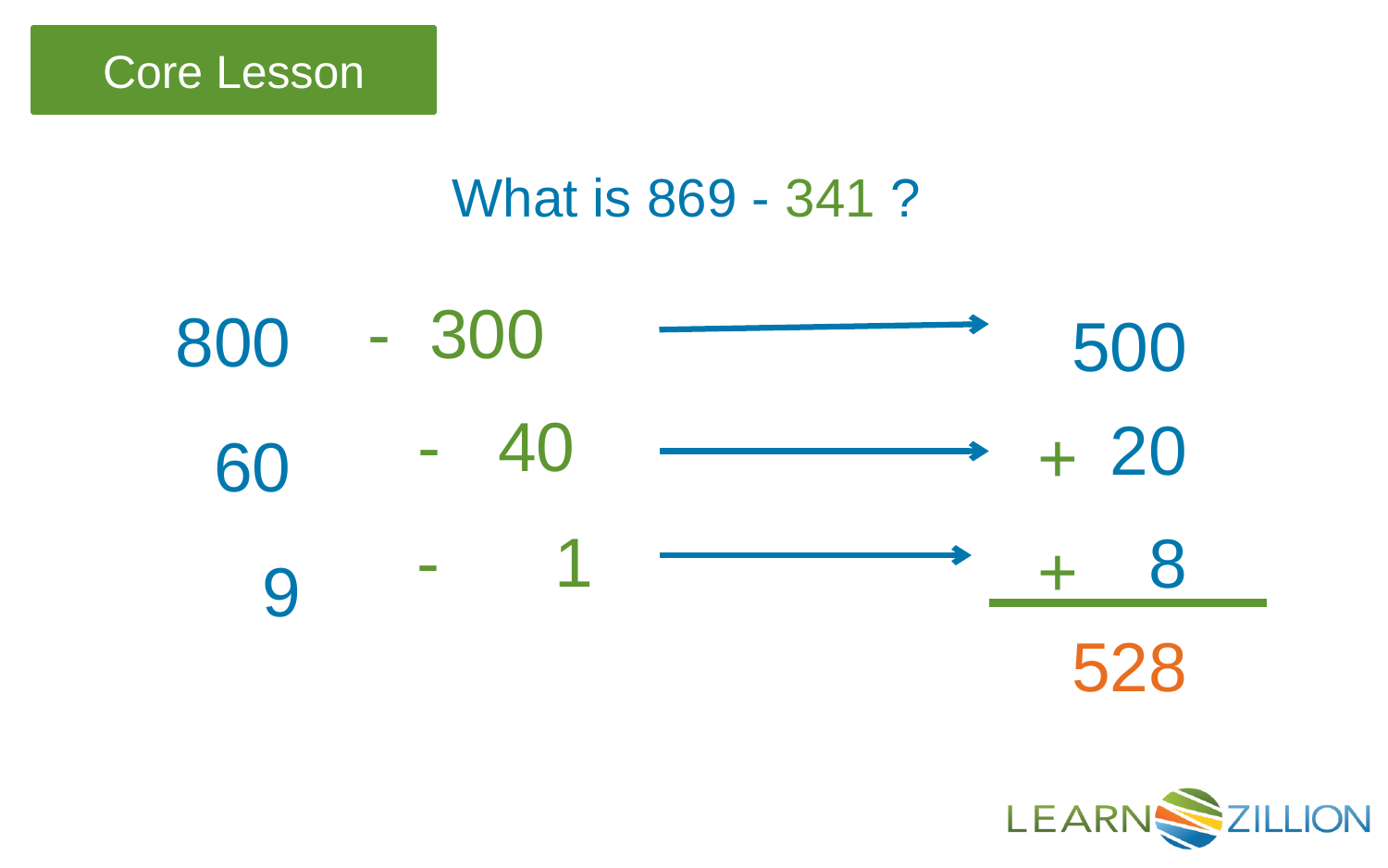

What is 869 - 341 ?

  -  300
800
  60
    9
  500

  -   40

    20

+

  -      1

      8
+
  528